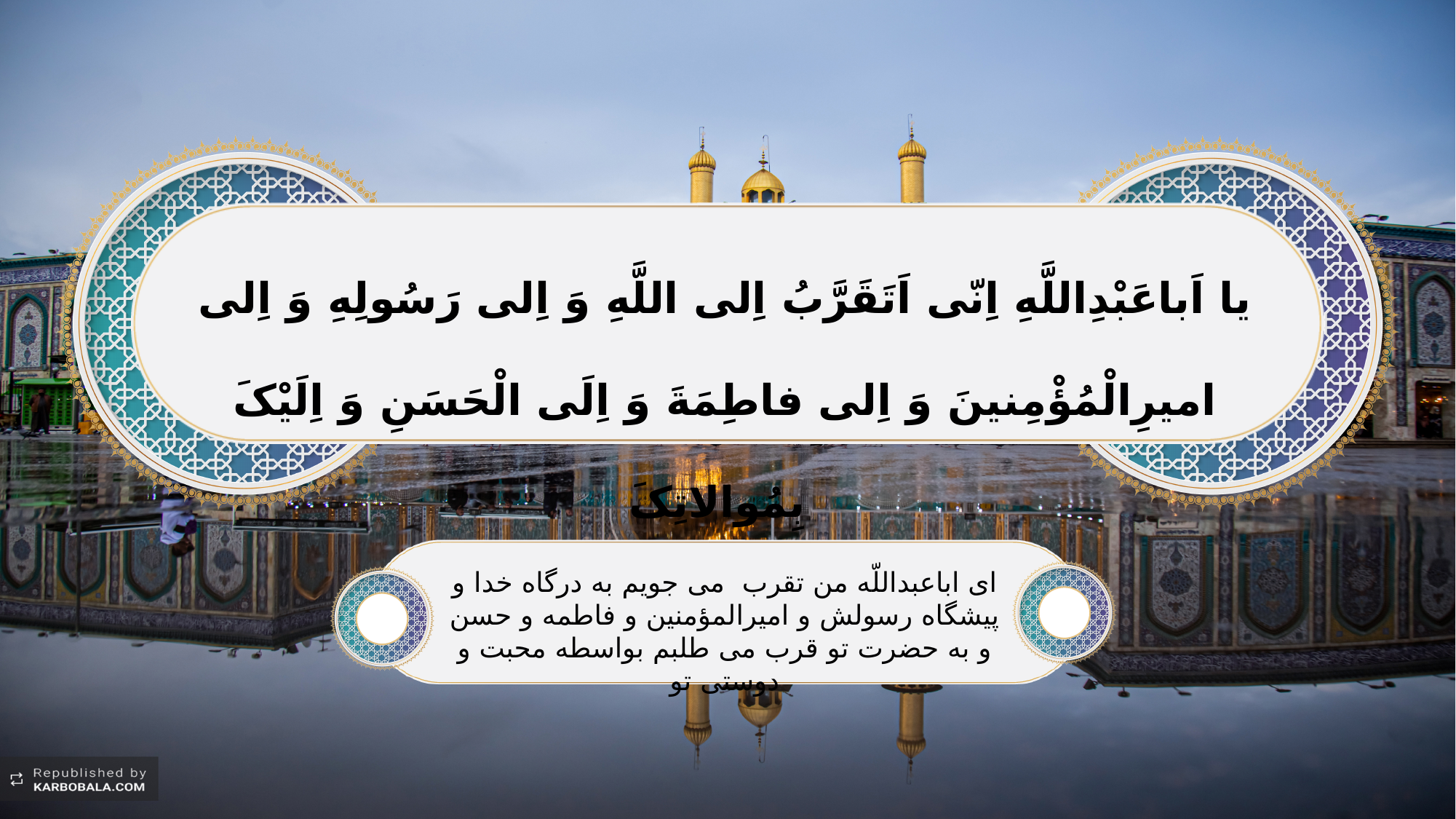

یا اَباعَبْدِاللَّهِ اِنّی اَتَقَرَّبُ اِلی اللَّهِ وَ اِلی رَسُولِهِ وَ اِلی امیرِالْمُؤْمِنینَ وَ اِلی فاطِمَةَ وَ اِلَی الْحَسَنِ وَ اِلَیْکَ بِمُوالاتِکَ
ای اباعبداللّه من تقرب  می جویم به درگاه خدا و پیشگاه رسولش و امیرالمؤمنین و فاطمه و حسن و به حضرت تو قرب می طلبم بواسطه محبت و دوستی تو